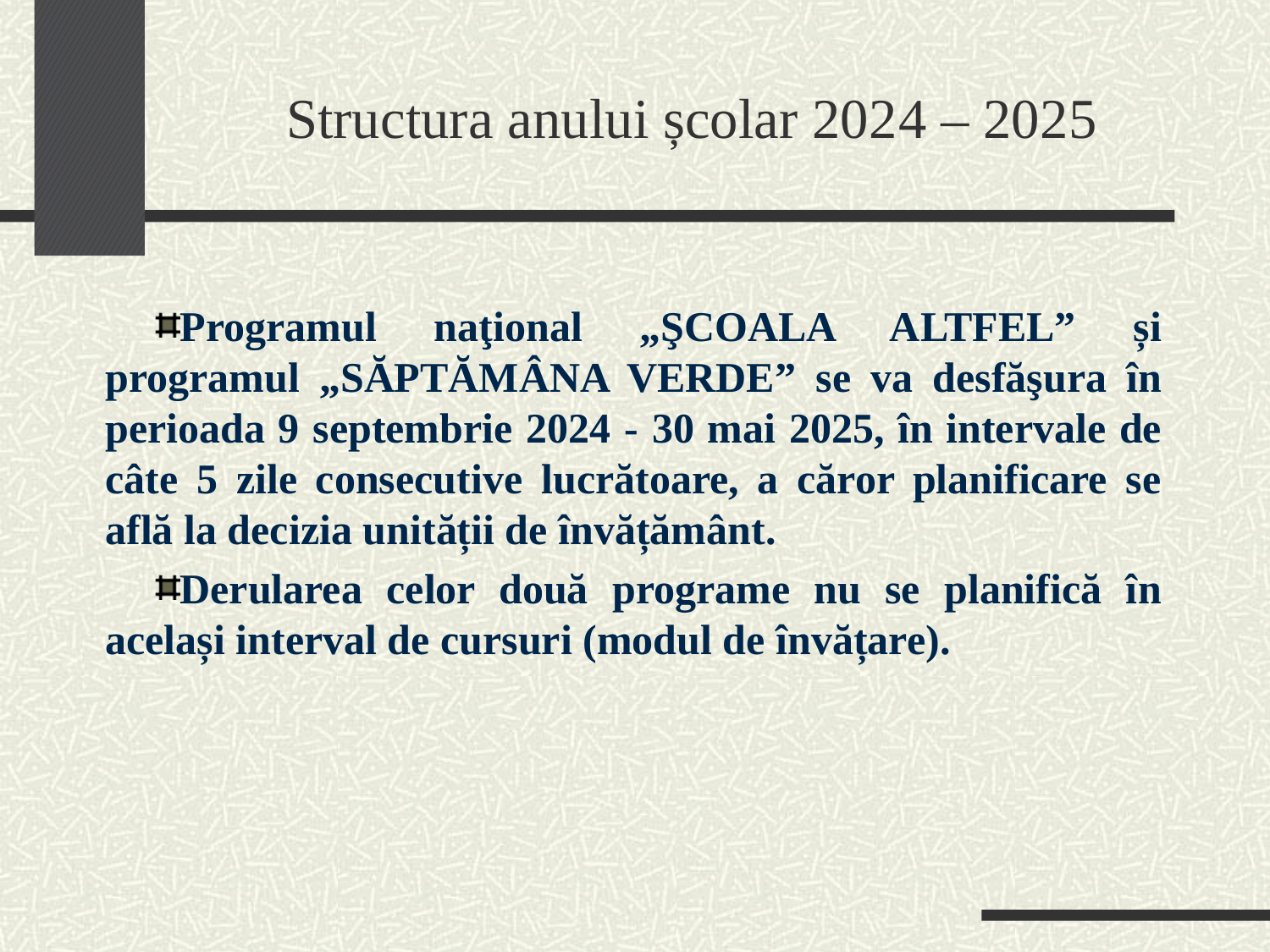

# Structura anului școlar 2024 – 2025

Programul naţional „ŞCOALA ALTFEL” și programul „SĂPTĂMÂNA VERDE” se va desfăşura în perioada 9 septembrie 2024 - 30 mai 2025, în intervale de câte 5 zile consecutive lucrătoare, a căror planificare se află la decizia unității de învățământ.
Derularea celor două programe nu se planifică în același interval de cursuri (modul de învățare).